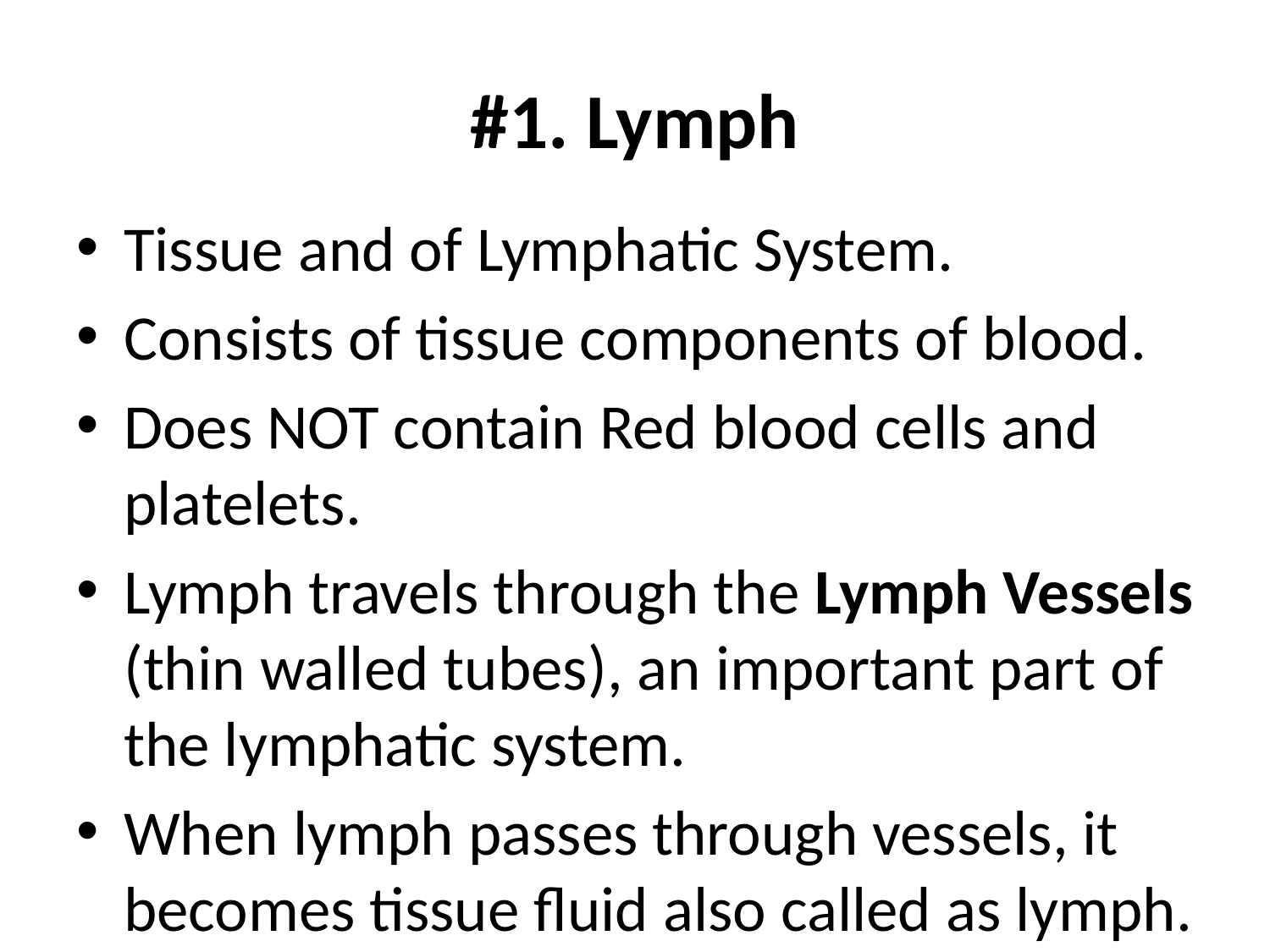

# #1. Lymph
Tissue and of Lymphatic System.
Consists of tissue components of blood.
Does NOT contain Red blood cells and platelets.
Lymph travels through the Lymph Vessels (thin walled tubes), an important part of the lymphatic system.
When lymph passes through vessels, it becomes tissue fluid also called as lymph.